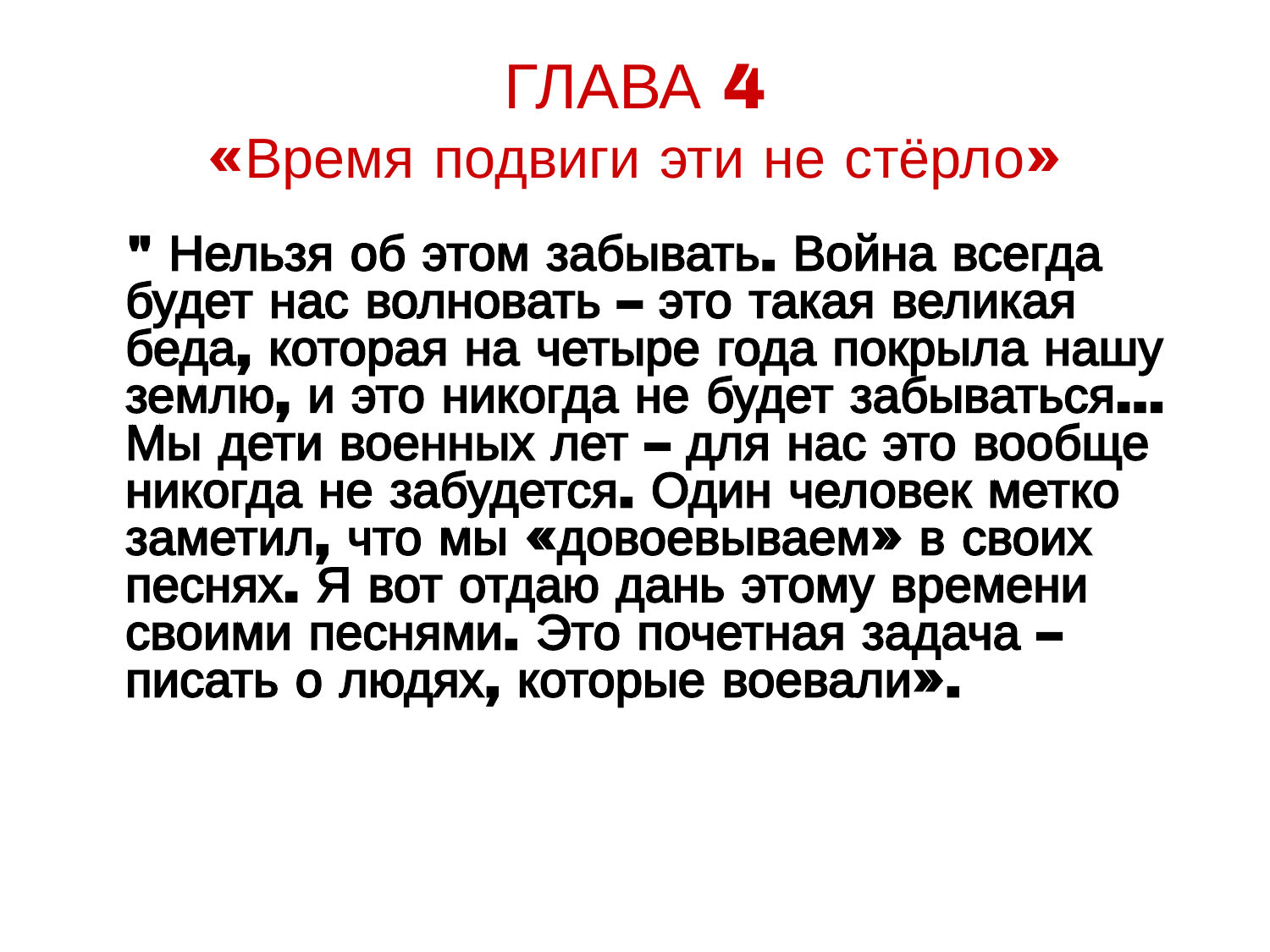

# ГЛАВА 4 «Время подвиги эти не стёрло»
   " Нельзя об этом забывать. Война всегда будет нас волновать – это такая великая беда, которая на четыре года покрыла нашу землю, и это никогда не будет забываться…Мы дети военных лет – для нас это вообще никогда не забудется. Один человек метко заметил, что мы «довоевываем» в своих песнях. Я вот отдаю дань этому времени своими песнями. Это почетная задача – писать о людях, которые воевали».